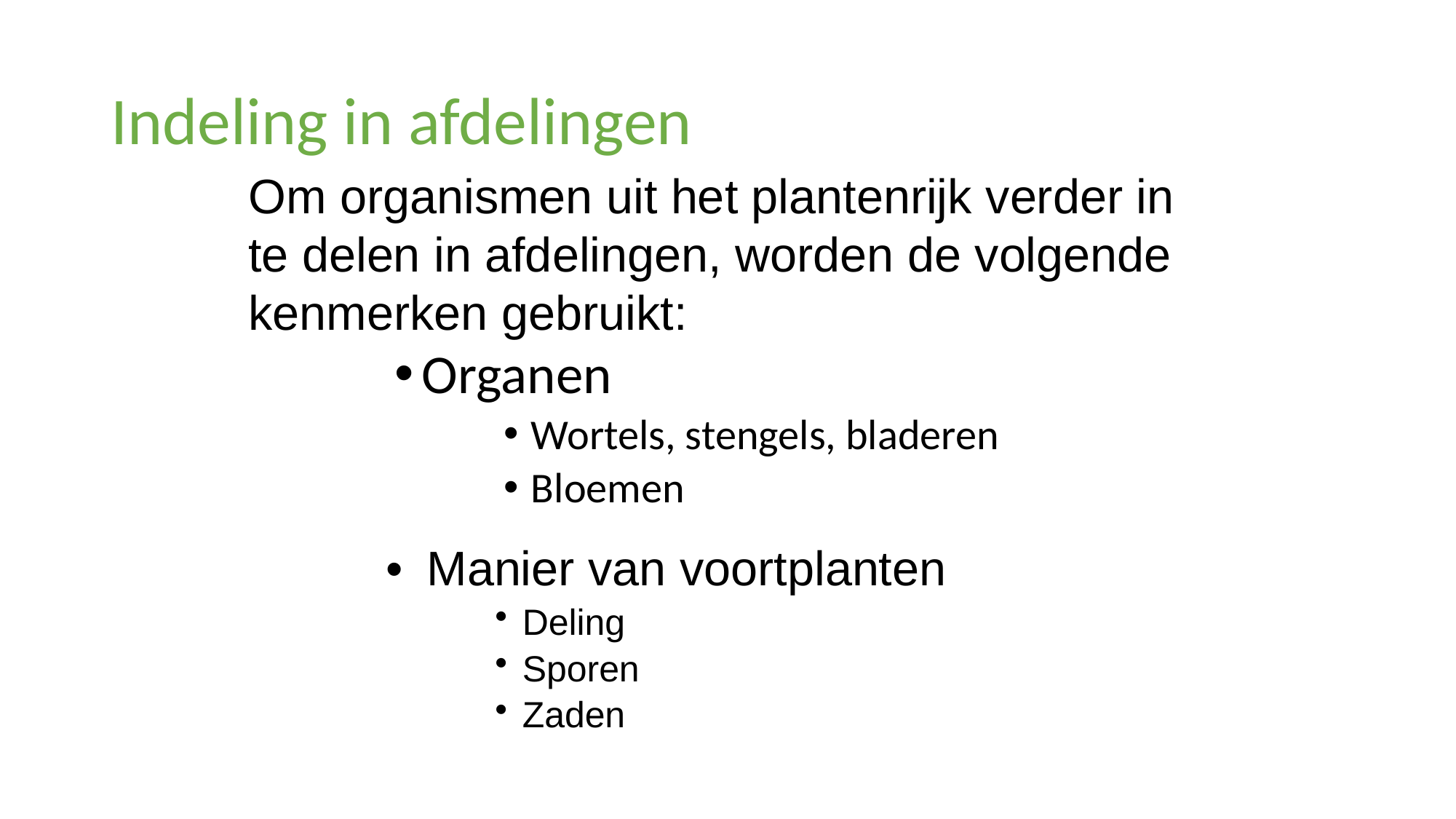

# Indeling in afdelingen
Om organismen uit het plantenrijk verder in te delen in afdelingen, worden de volgende kenmerken gebruikt:

Organen
Wortels, stengels, bladeren
Bloemen
•	Manier van voortplanten
Deling
Sporen
Zaden